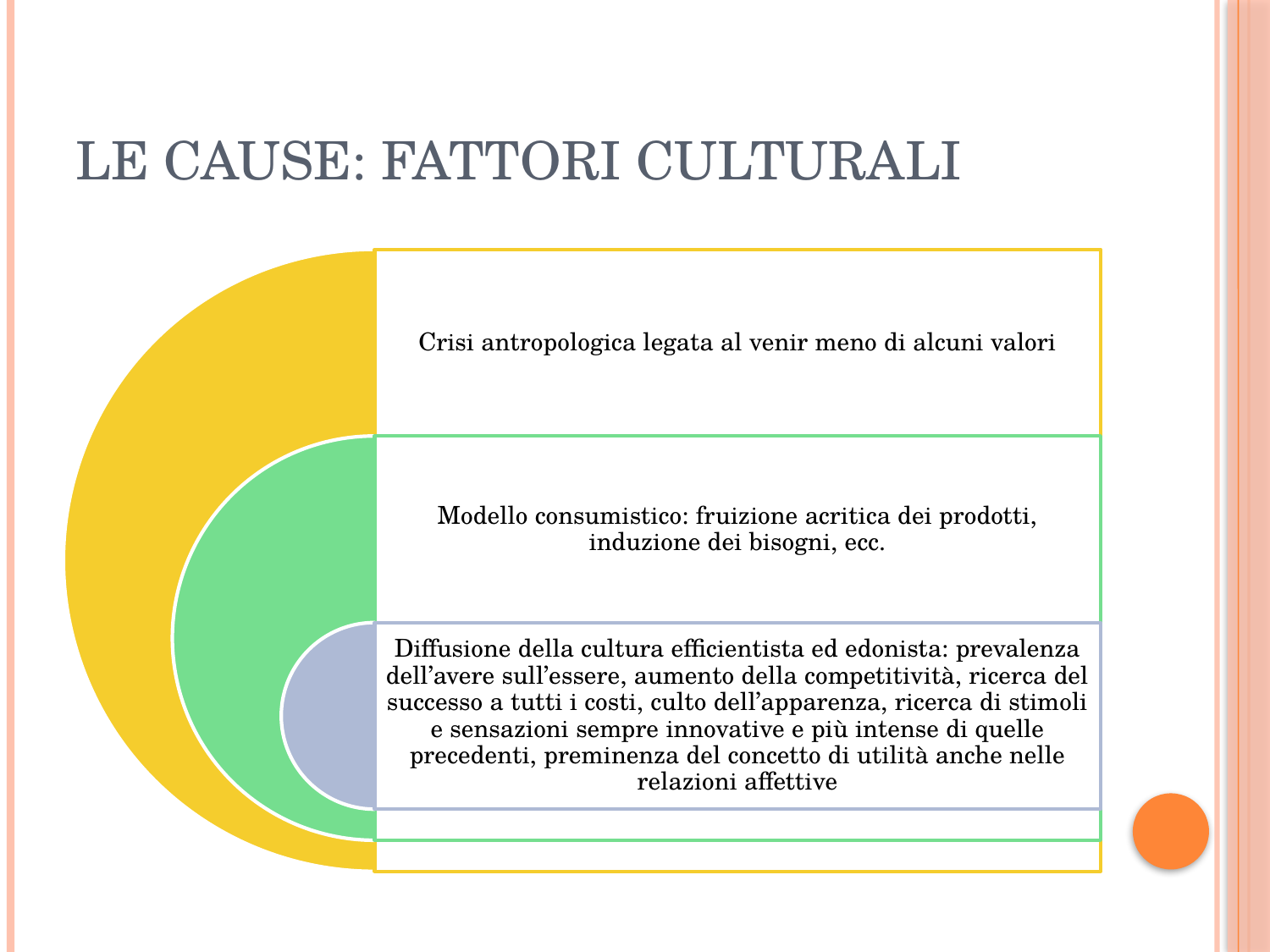

# Le cause: fattori culturali
Crisi antropologica legata al venir meno di alcuni valori
Modello consumistico: fruizione acritica dei prodotti, induzione dei bisogni, ecc.
Diffusione della cultura efficientista ed edonista: prevalenza dell’avere sull’essere, aumento della competitività, ricerca del successo a tutti i costi, culto dell’apparenza, ricerca di stimoli e sensazioni sempre innovative e più intense di quelle precedenti, preminenza del concetto di utilità anche nelle relazioni affettive